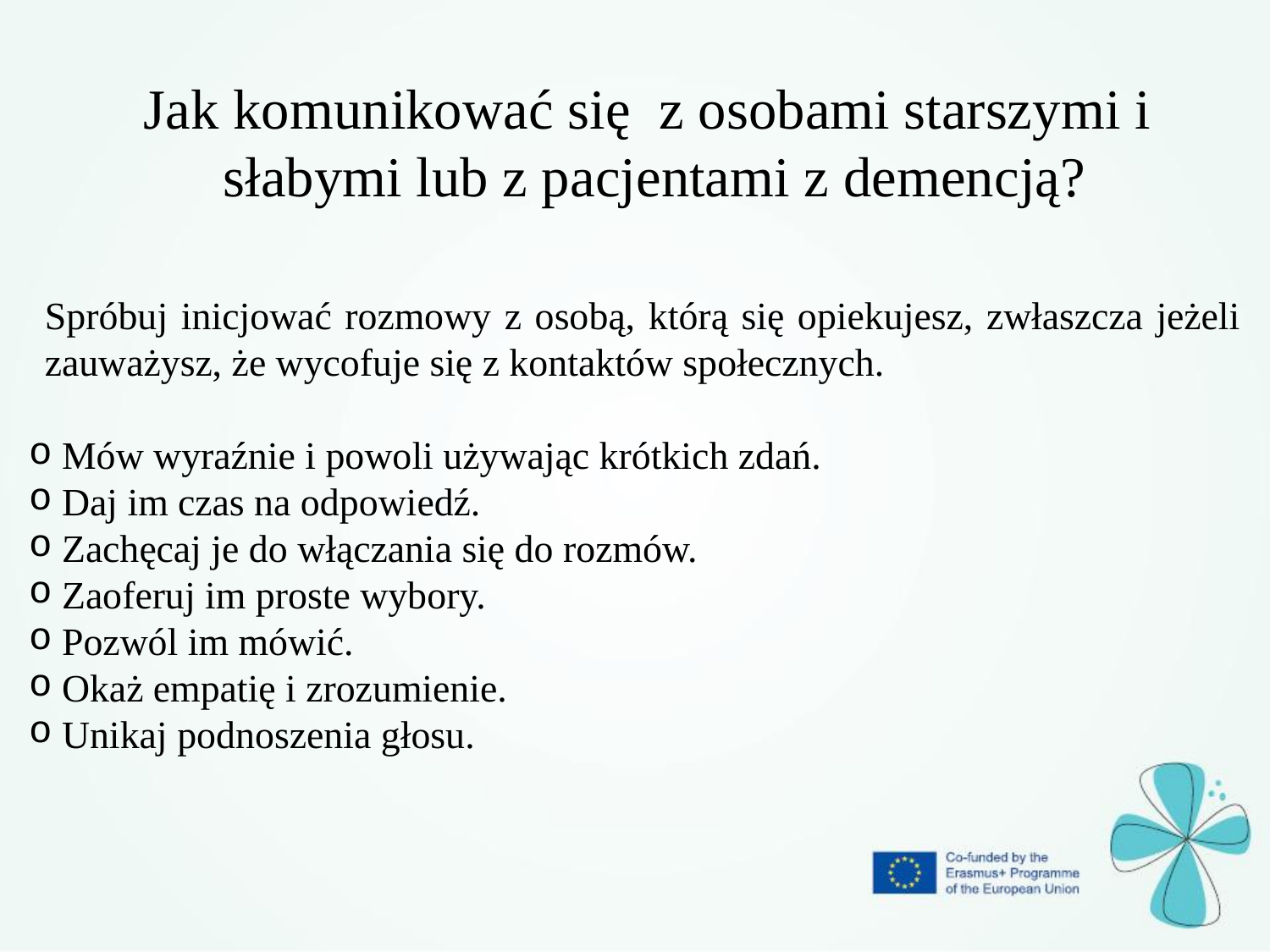

Jak komunikować się  z osobami starszymi i  słabymi lub z pacjentami z demencją?

Spróbuj inicjować rozmowy z osobą, którą się opiekujesz, zwłaszcza jeżeli zauważysz, że wycofuje się z kontaktów społecznych.

 Mów wyraźnie i powoli używając krótkich zdań.
 Daj im czas na odpowiedź.
 Zachęcaj je do włączania się do rozmów.
 Zaoferuj im proste wybory.
 Pozwól im mówić.
 Okaż empatię i zrozumienie.
 Unikaj podnoszenia głosu.